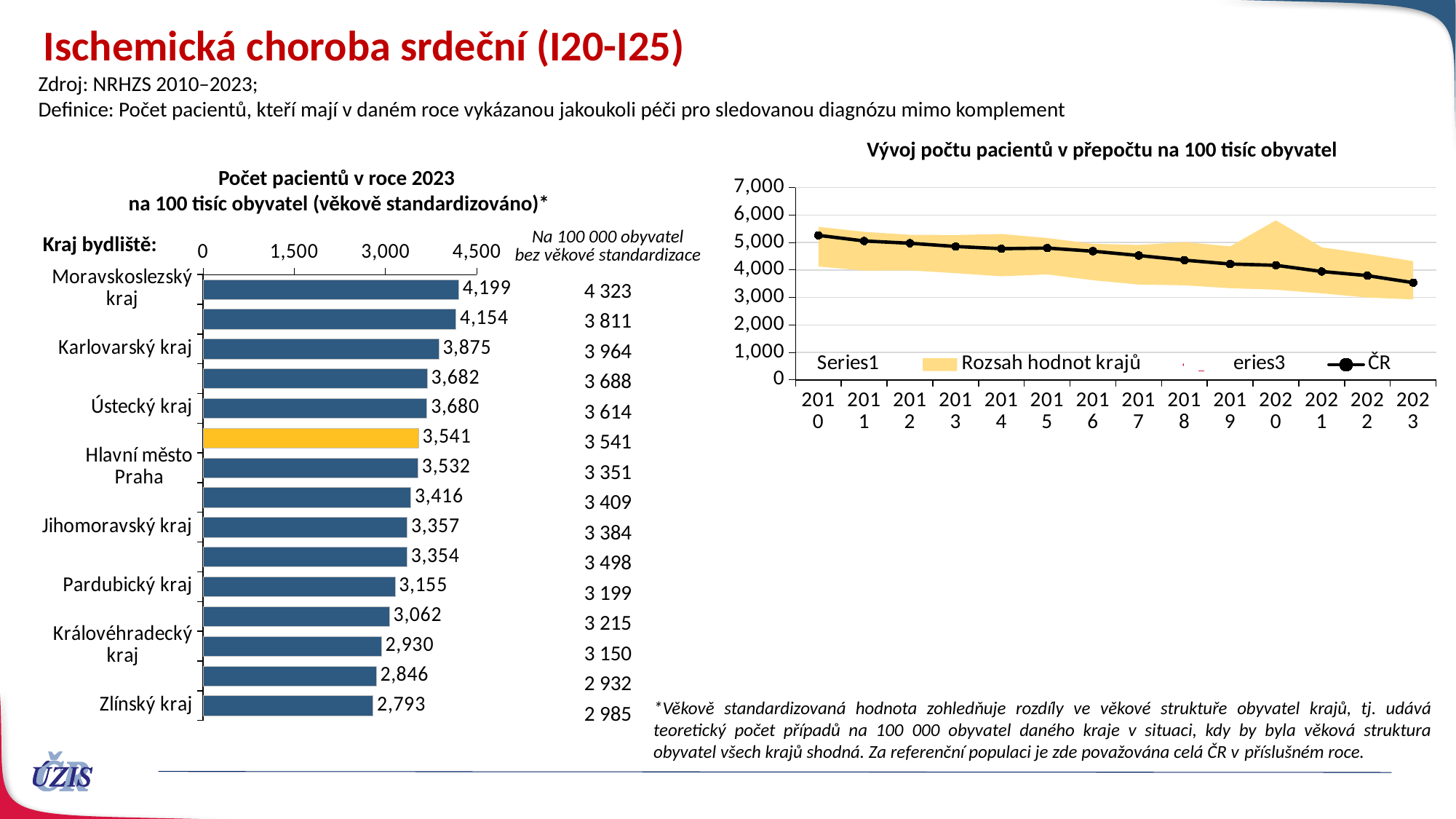

# Ischemická choroba srdeční (I20-I25)
Zdroj: NRHZS 2010–2023;
Definice: Počet pacientů, kteří mají v daném roce vykázanou jakoukoli péči pro sledovanou diagnózu mimo komplement
Vývoj počtu pacientů v přepočtu na 100 tisíc obyvatel
Počet pacientů v roce 2023
na 100 tisíc obyvatel (věkově standardizováno)*

### Chart

| Category |  | Rozsah hodnot krajů |  | ČR |
|---|---|---|---|---|
| 2010 | 4127.8550265711465 | 1443.9978457779107 | None | 5262.051941919782 |
| 2011 | 3982.972352875499 | 1406.1819436650553 | None | 5056.650336411389 |
| 2012 | 3988.1768940304632 | 1292.4533039951134 | None | 4973.934480420459 |
| 2013 | 3884.872643740288 | 1388.580016271821 | None | 4857.041654334018 |
| 2014 | 3772.426602774956 | 1537.30791049938 | None | 4775.300355361245 |
| 2015 | 3840.3118193857763 | 1323.2444083906803 | None | 4798.707988718898 |
| 2016 | 3631.0114098701724 | 1323.2444083906803 | None | 4684.84330378625 |
| 2017 | 3470.8532807659813 | 1440.8990567904957 | None | 4528.814604166419 |
| 2018 | 3444.794814864513 | 1571.5553611387759 | None | 4359.535610736626 |
| 2019 | 3339.2158844428554 | 1520.5519267430914 | None | 4218.1866442522505 |
| 2020 | 3285.3909615244215 | 2522.7119966175064 | None | 4171.490973728885 |
| 2021 | 3152.04169194356 | 1673.5781287617556 | None | 3946.8900136655607 |
| 2022 | 2998.3372257129654 | 1588.2512607890935 | None | 3796.006989910341 |
| 2023 | 2931.766372376028 | 1391.1826035619179 | None | 3540.567750961461 |

### Chart

| Category | Řada 1 | Řada 2 | Řada 3 |
|---|---|---|---|
| Moravskoslezský kraj | 4199.411929114156 | None | None |
| Středočeský kraj | 4154.118300504719 | None | None |
| Karlovarský kraj | 3875.0321429171727 | None | None |
| Plzeňský kraj | 3682.363516044761 | None | None |
| Ústecký kraj | 3679.5752969840914 | None | None |
| Česká republika | 3540.567750961461 | None | 3540.567750961461 |
| Hlavní město Praha | 3531.5723058188 | None | None |
| Liberecký kraj | 3416.436161099868 | None | None |
| Jihomoravský kraj | 3356.632675294836 | None | None |
| Kraj Vysočina | 3354.211640647123 | None | None |
| Pardubický kraj | 3154.5611679620756 | None | None |
| Olomoucký kraj | 3061.637771809557 | None | None |
| Královéhradecký kraj | 2930.24414931605 | None | None |
| Jihočeský kraj | 2845.5468485693773 | None | None |
| Zlínský kraj | 2793.4813944237976 | None | None |
| Na 100 000 obyvatel bez věkové standardizace |
| --- |
| 4 323 |
| 3 811 |
| 3 964 |
| 3 688 |
| 3 614 |
| 3 541 |
| 3 351 |
| 3 409 |
| 3 384 |
| 3 498 |
| 3 199 |
| 3 215 |
| 3 150 |
| 2 932 |
| 2 985 |
Kraj bydliště:

*Věkově standardizovaná hodnota zohledňuje rozdíly ve věkové struktuře obyvatel krajů, tj. udává teoretický počet případů na 100 000 obyvatel daného kraje v situaci, kdy by byla věková struktura obyvatel všech krajů shodná. Za referenční populaci je zde považována celá ČR v příslušném roce.